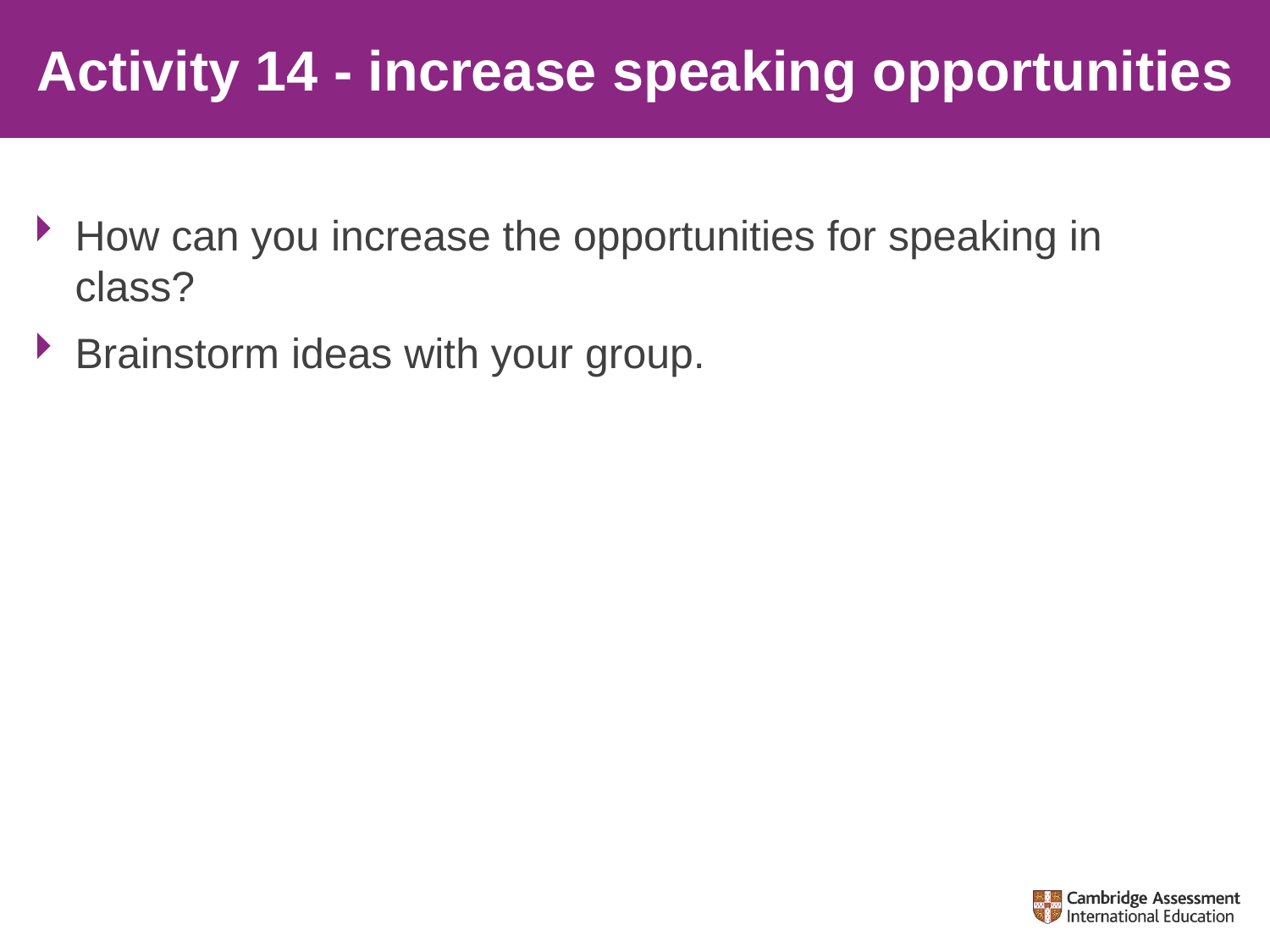

# Activity 14 - increase speaking opportunities
How can you increase the opportunities for speaking in class?
Brainstorm ideas with your group.